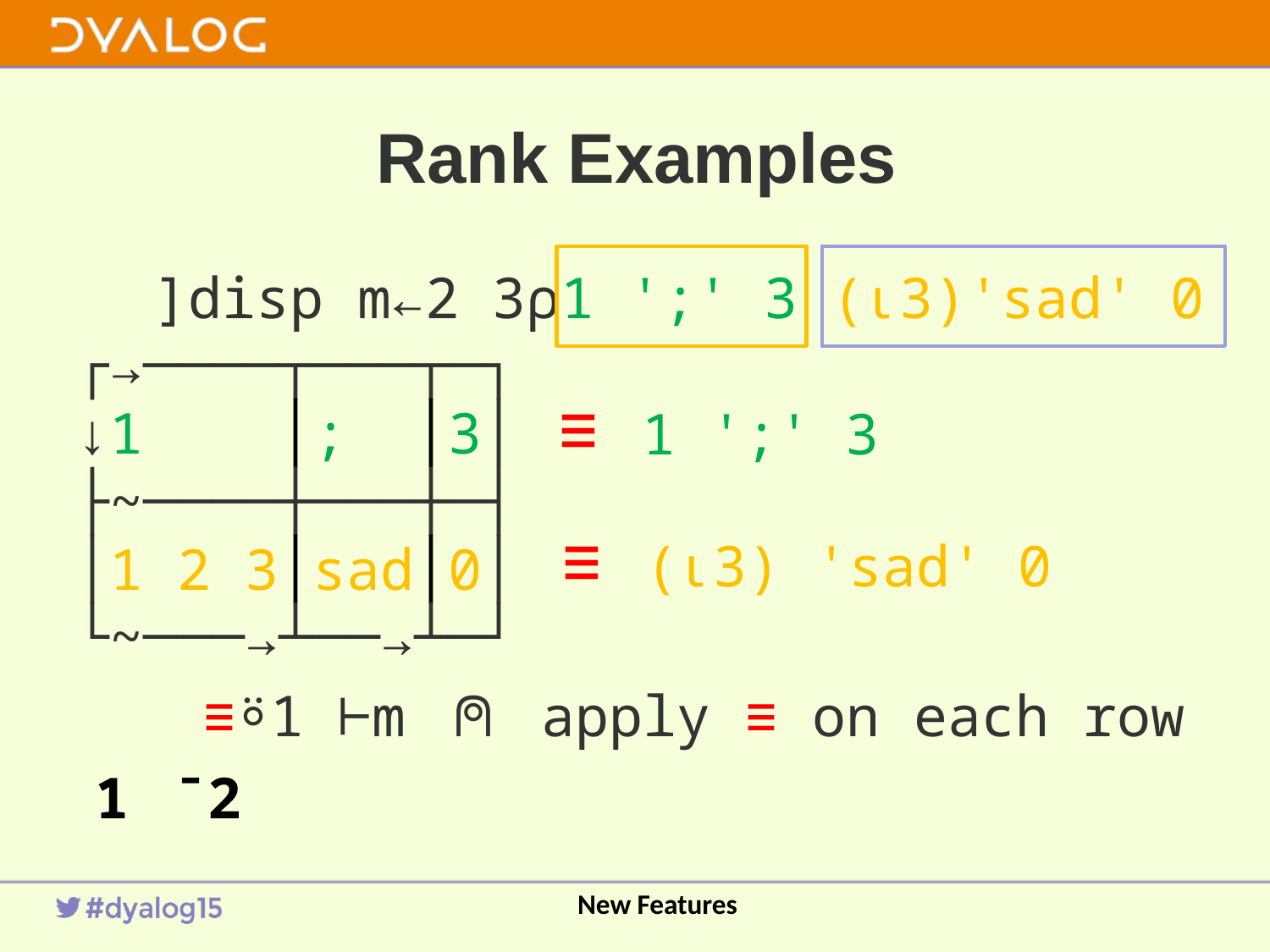

# Rank Examples

     ]disp m←2 3⍴1 ';' 3 (⍳3)'sad' 0
┌→────┬───┬─┐
↓1    │;  │3│
├~────┼───┼─┤
│1 2 3│sad│0│
└~───→┴──→┴─┘
	≡⍤1 ⊢m ⍝ apply ≡ on each row

≡ 1 ';' 3
≡ (⍳3) 'sad' 0
1
¯2

New Features